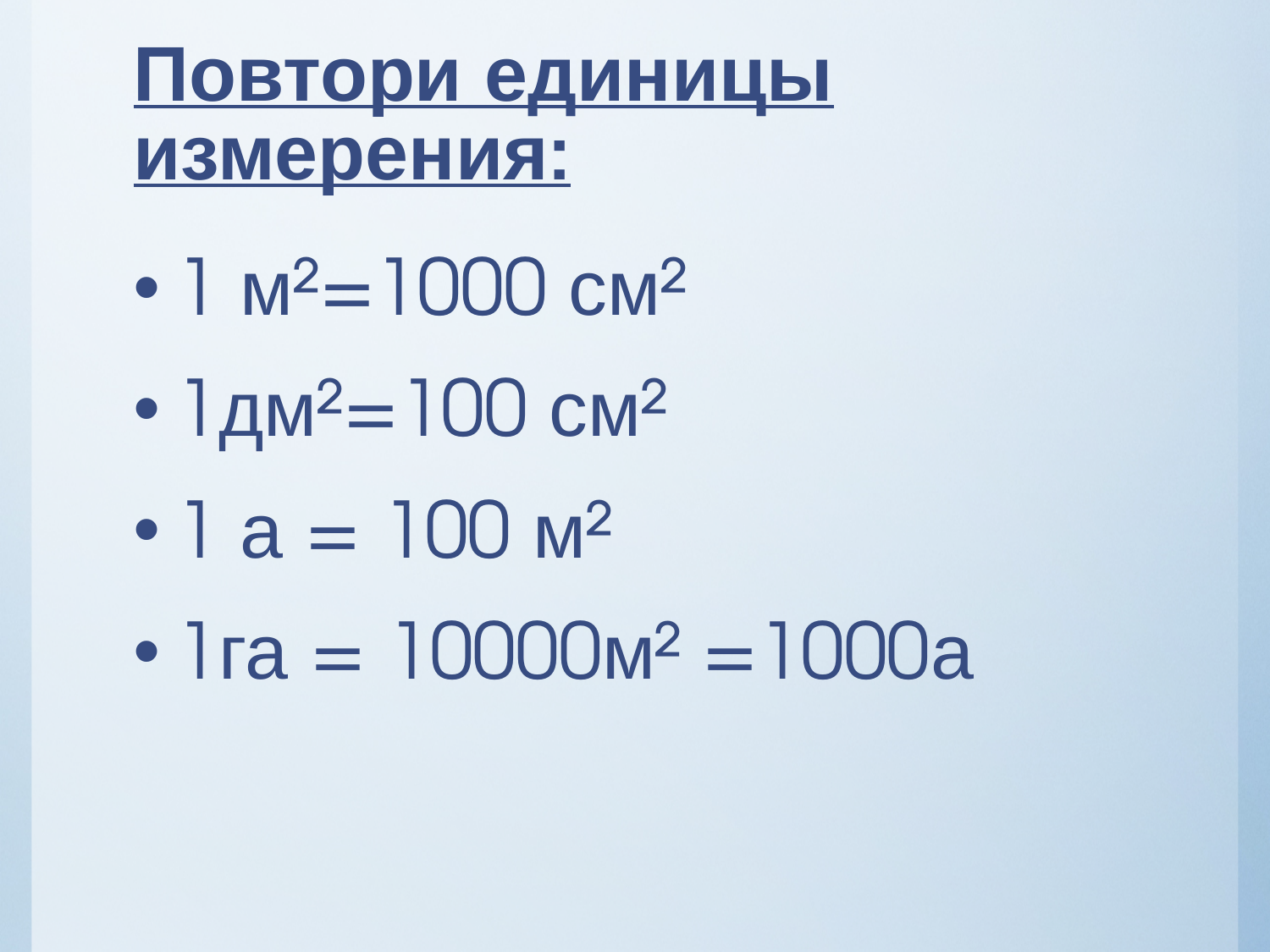

# Повтори единицы измерения:
1 м²=1000 см²
1дм²=100 см²
1 а = 100 м²
1га = 10000м² =1000а